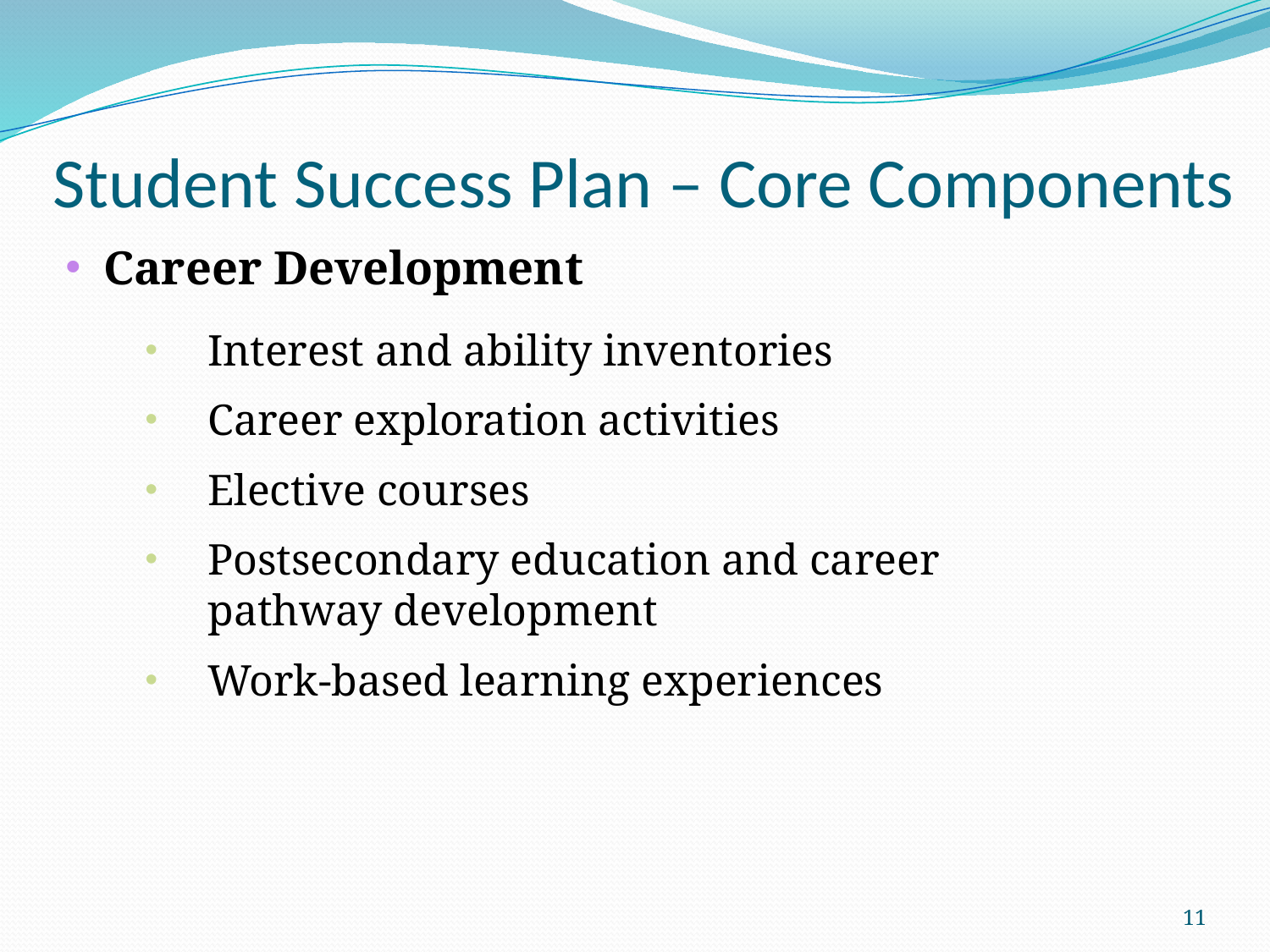

# Student Success Plan – Core Components
Career Development
Interest and ability inventories
Career exploration activities
Elective courses
Postsecondary education and career pathway development
Work-based learning experiences
11